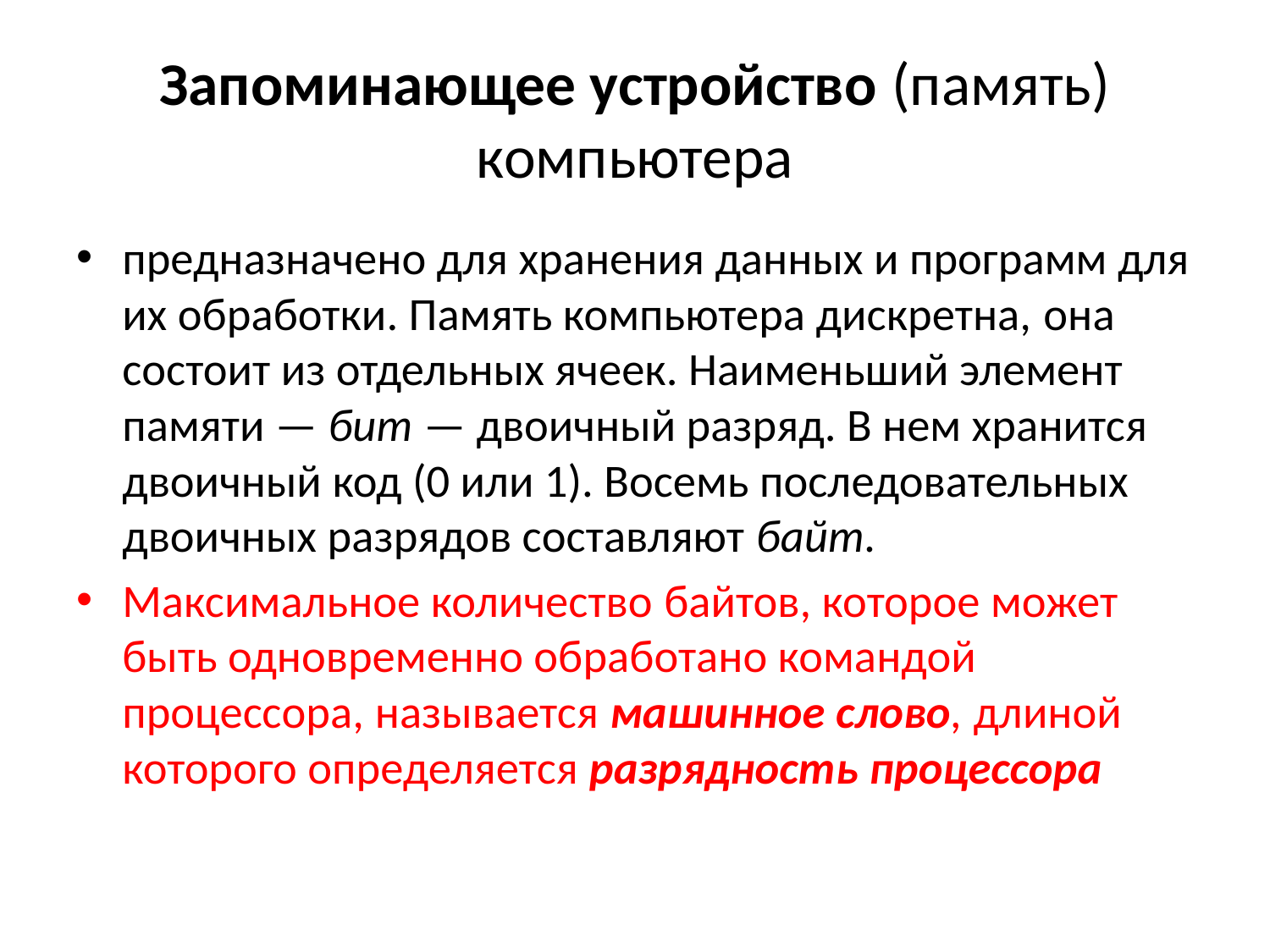

# Запоминающее устройство (память) компьютера
предназначено для хранения данных и программ для их обработки. Память компьютера дискретна, она состоит из отдельных ячеек. Наименьший элемент памяти — бит — двоичный разряд. В нем хранится двоичный код (0 или 1). Восемь последовательных двоичных разрядов составляют байт.
Максимальное количество байтов, которое может быть одновременно обработано командой процессора, называется машинное слово, длиной которого определяется разрядность процессора